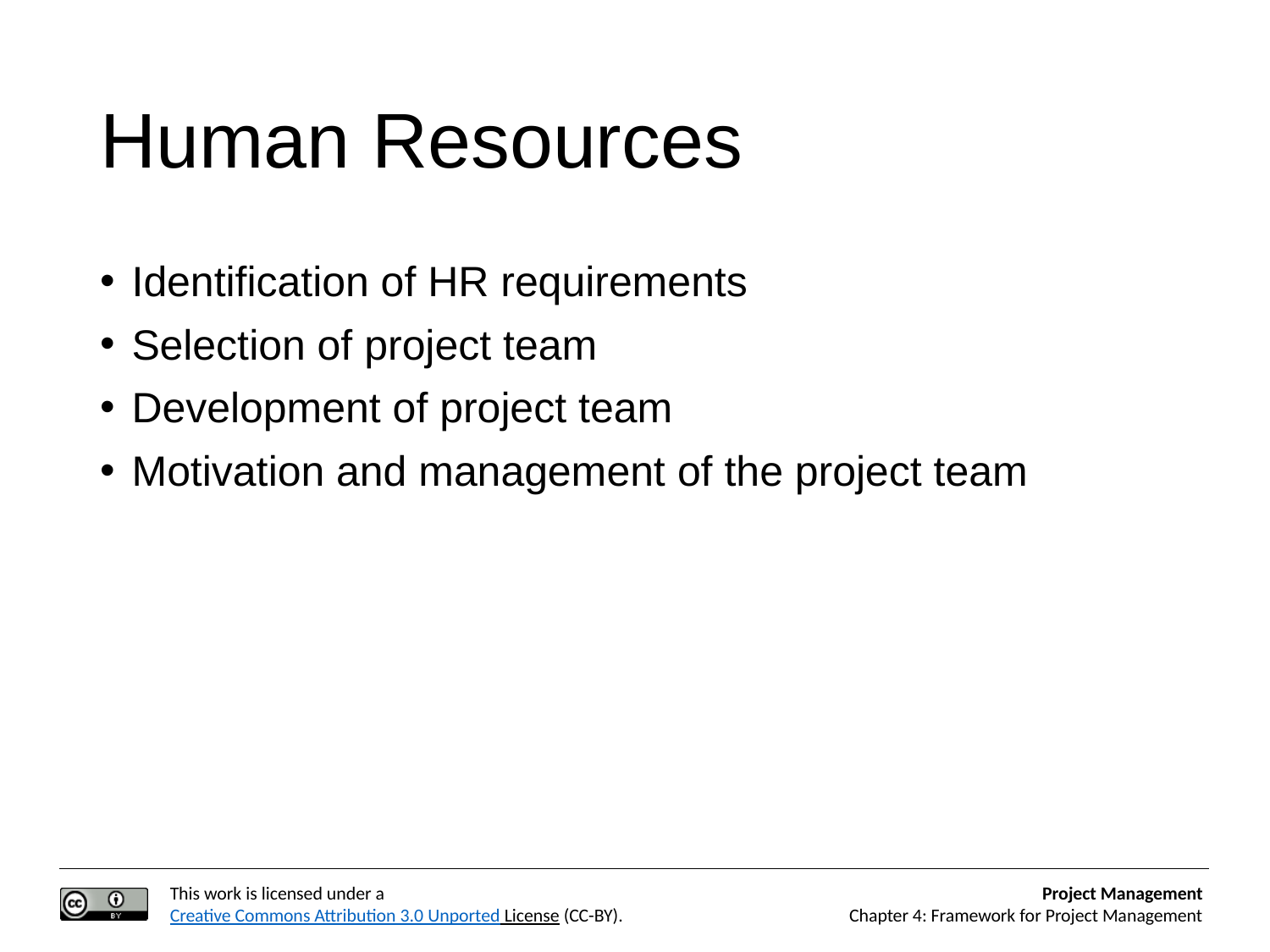

# Human Resources
Identification of HR requirements
Selection of project team
Development of project team
Motivation and management of the project team